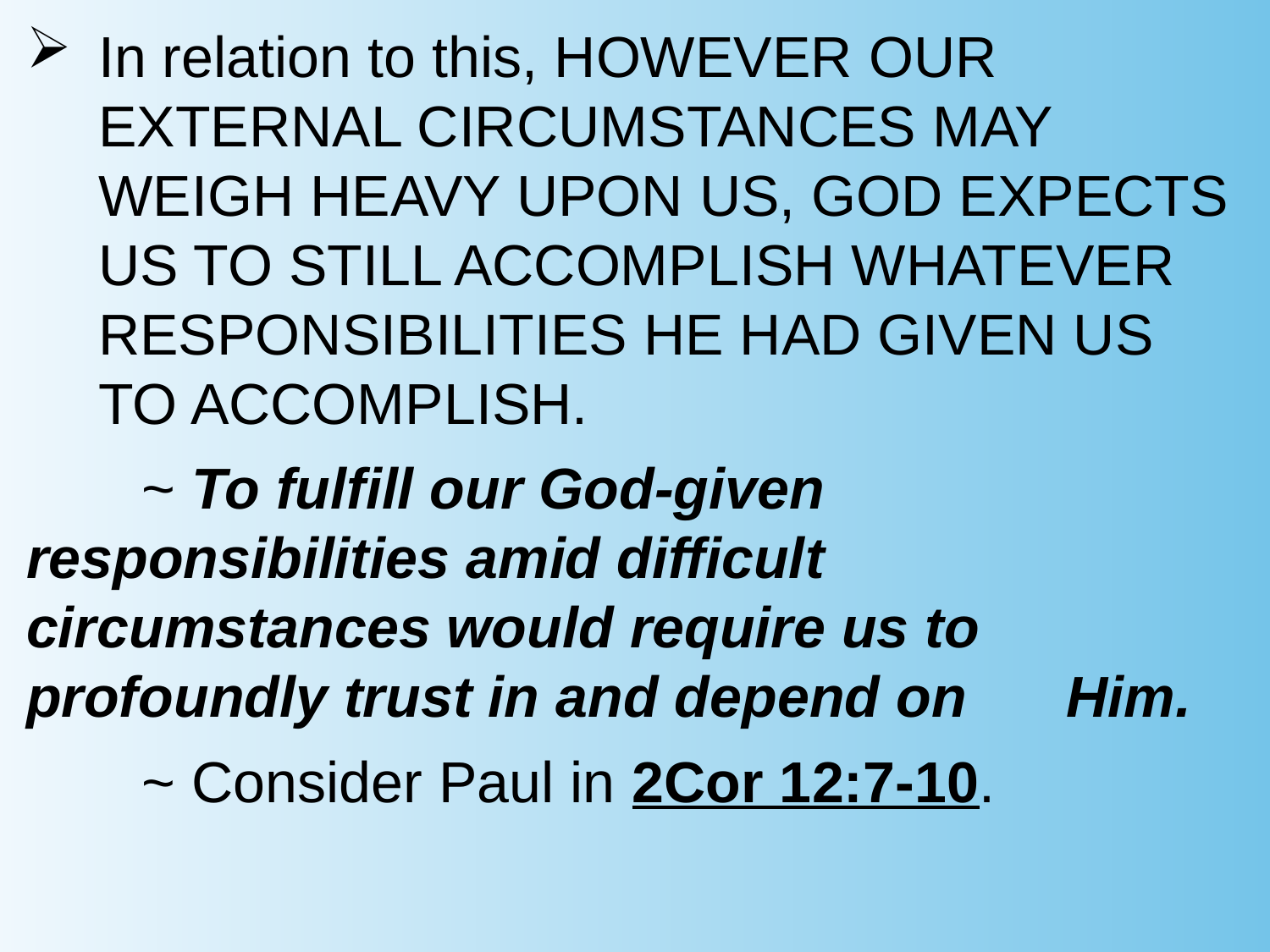

In relation to this, HOWEVER OUR EXTERNAL CIRCUMSTANCES MAY WEIGH HEAVY UPON US, GOD EXPECTS US TO STILL ACCOMPLISH WHATEVER RESPONSIBILITIES HE HAD GIVEN US TO ACCOMPLISH.
		~ To fulfill our God-given 								responsibilities amid difficult 						circumstances would require us to 					profoundly trust in and depend on 					Him.
		~ Consider Paul in 2Cor 12:7-10.